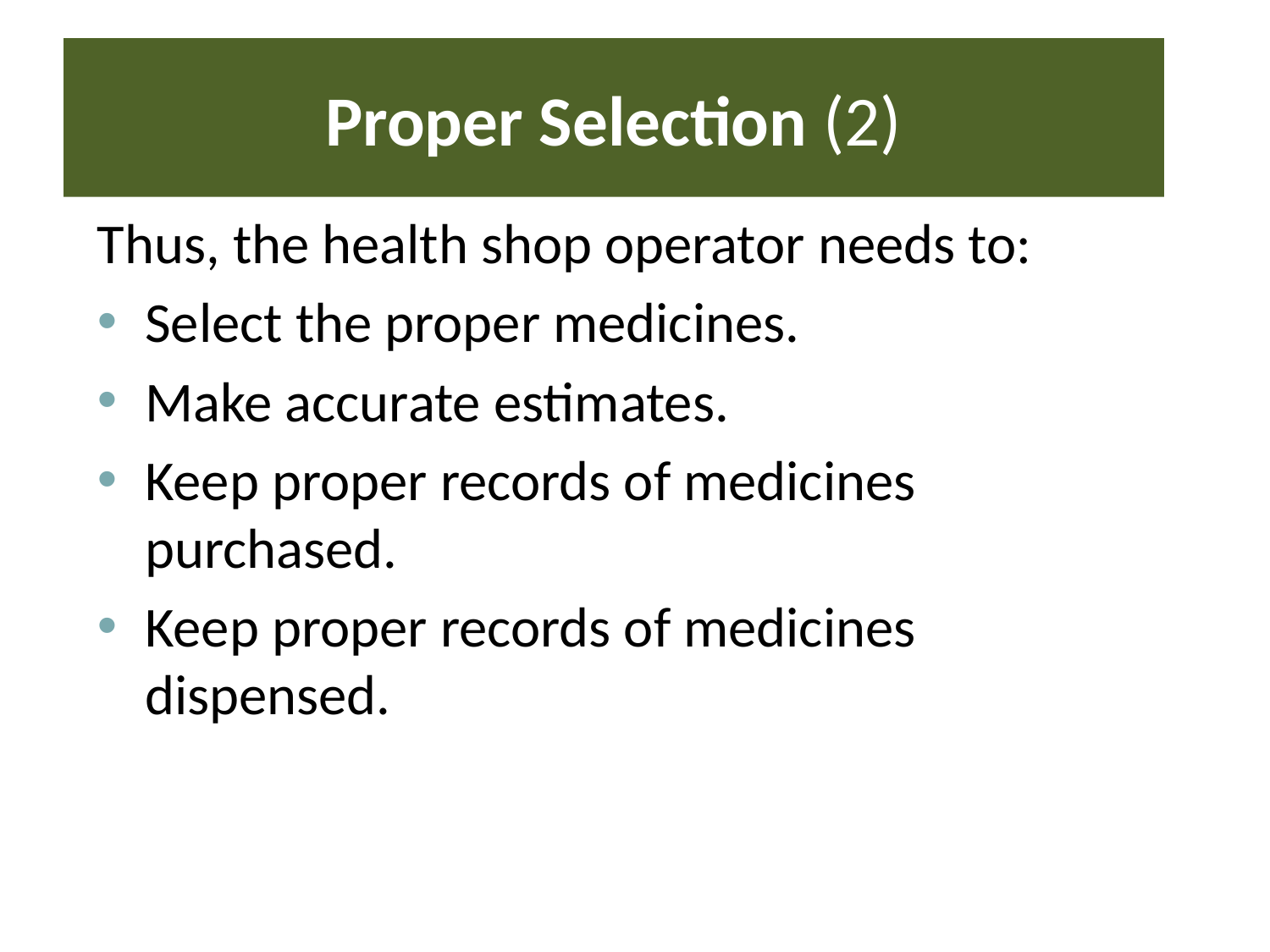

# Proper Selection (2)
Thus, the health shop operator needs to:
Select the proper medicines.
Make accurate estimates.
Keep proper records of medicines purchased.
Keep proper records of medicines dispensed.